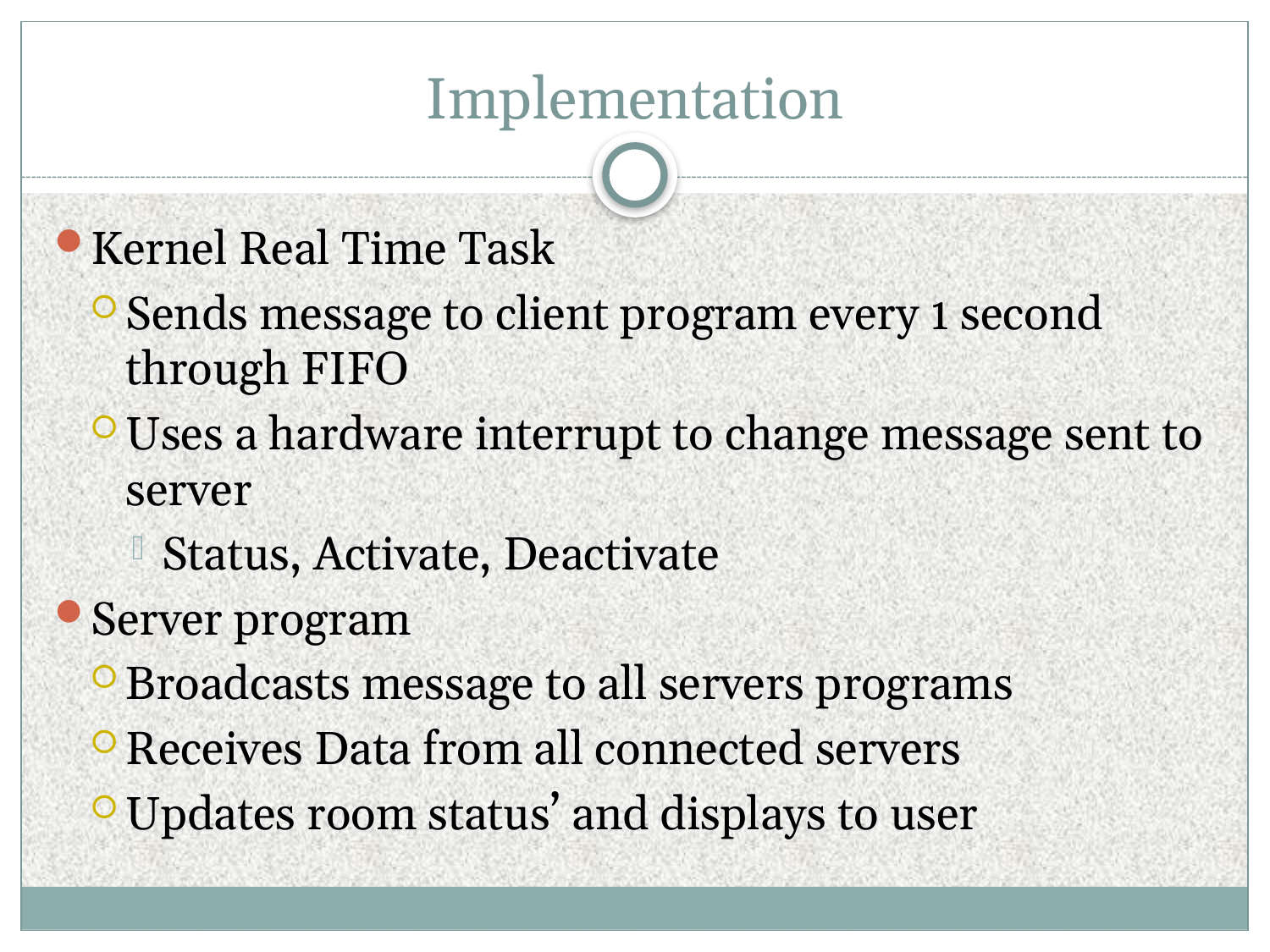

# Implementation
Kernel Real Time Task
Sends message to client program every 1 second through FIFO
Uses a hardware interrupt to change message sent to server
Status, Activate, Deactivate
Server program
Broadcasts message to all servers programs
Receives Data from all connected servers
Updates room status’ and displays to user